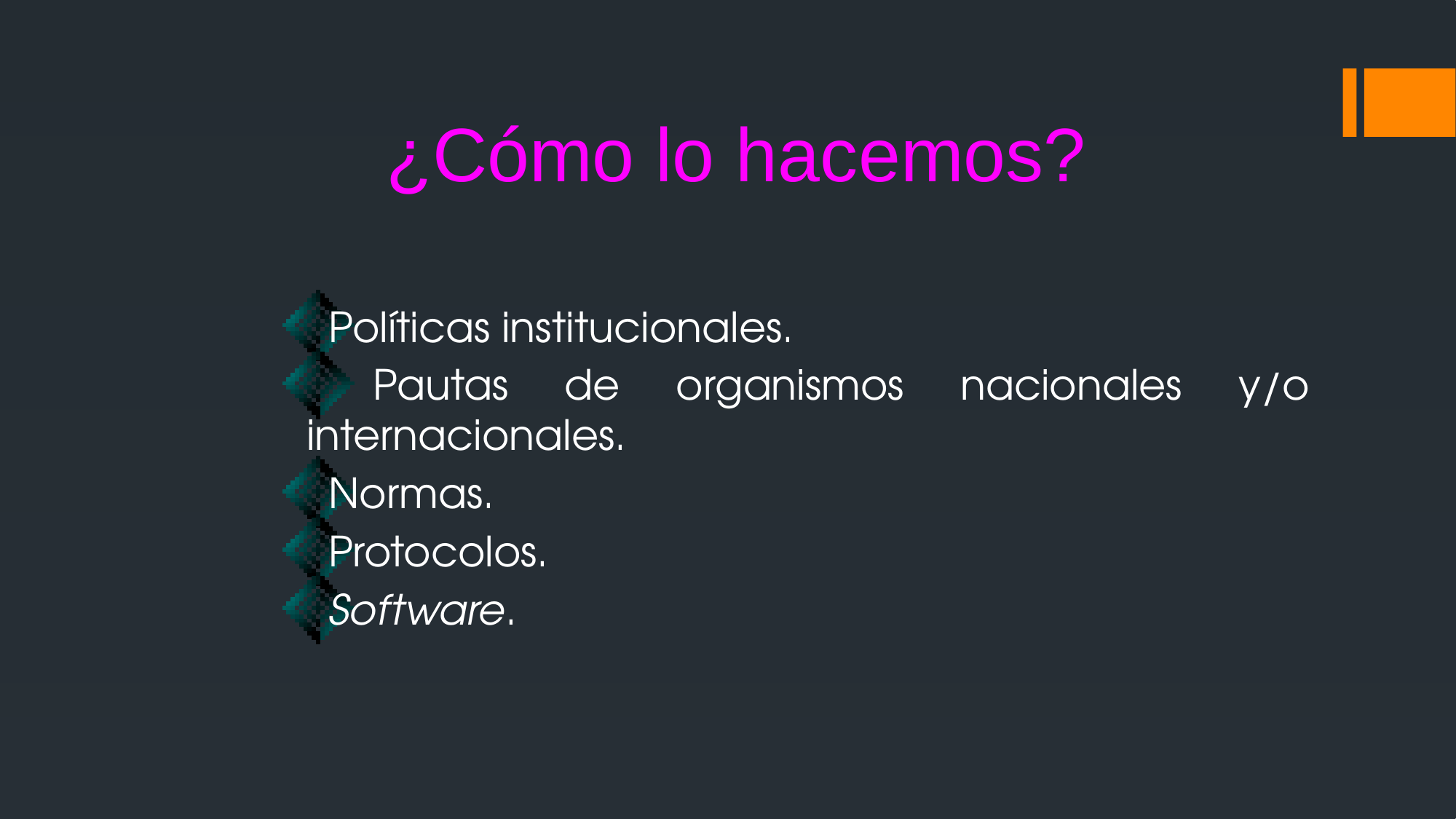

# ¿Cómo lo hacemos?

 Políticas institucionales.
 Pautas de organismos nacionales y/o internacionales.
 Normas.
 Protocolos.
 Software.